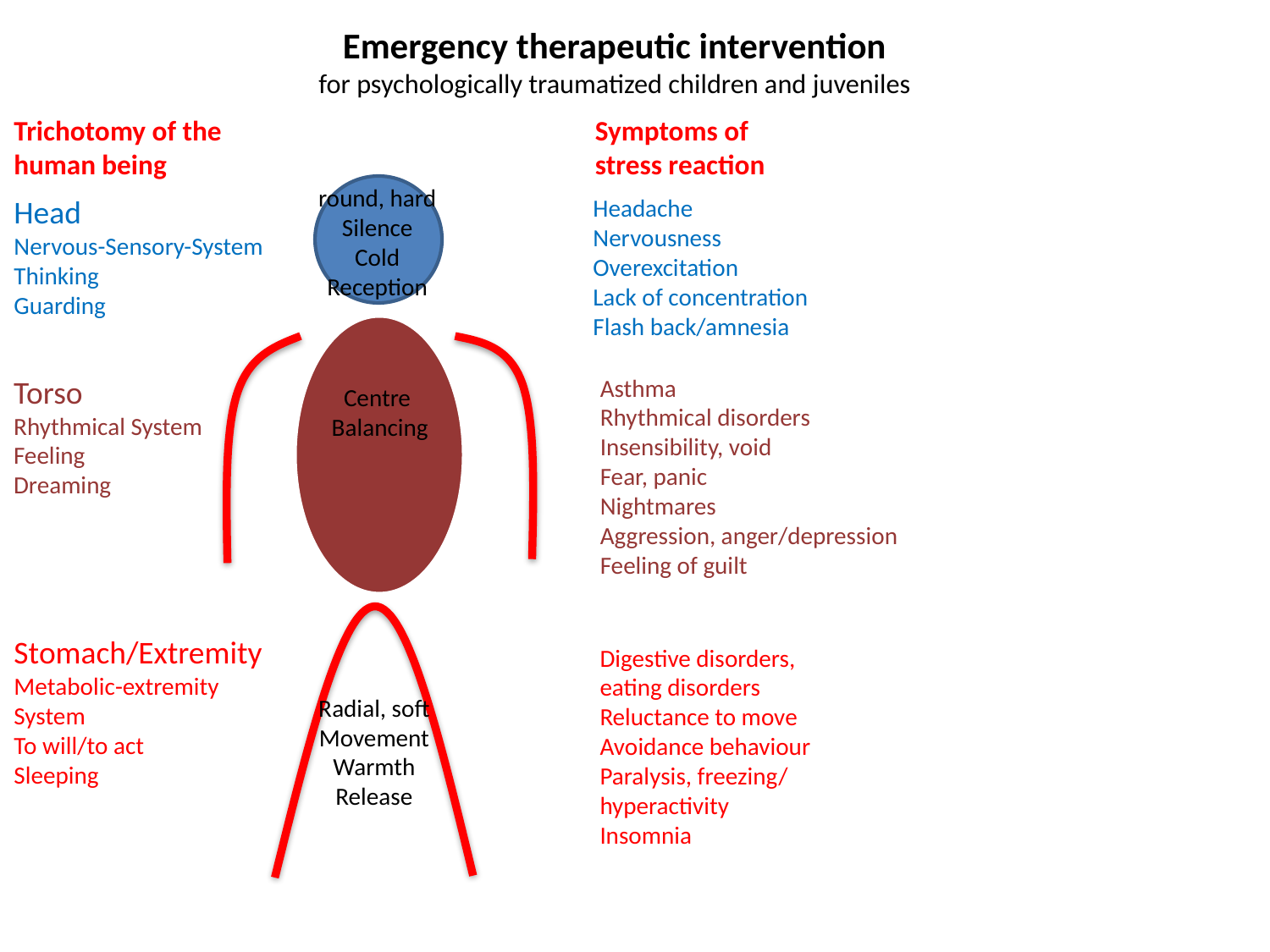

Emergency therapeutic intervention
for psychologically traumatized children and juveniles
Trichotomy of the
human being
Symptoms of
stress reaction

round, hard
Silence
Cold
Reception
Head
Nervous-Sensory-System
Thinking
Guarding
Headache
Nervousness
Overexcitation
Lack of concentration
Flash back/amnesia

Torso
Rhythmical System
Feeling
Dreaming
Asthma
Rhythmical disorders
Insensibility, void
Fear, panic
Nightmares
Aggression, anger/depression
Feeling of guilt
Centre
Balancing

Stomach/Extremity
Metabolic-extremity
System
To will/to act
Sleeping
Digestive disorders,
eating disorders
Reluctance to move
Avoidance behaviour
Paralysis, freezing/
hyperactivity
Insomnia
Radial, soft
Movement
Warmth
Release